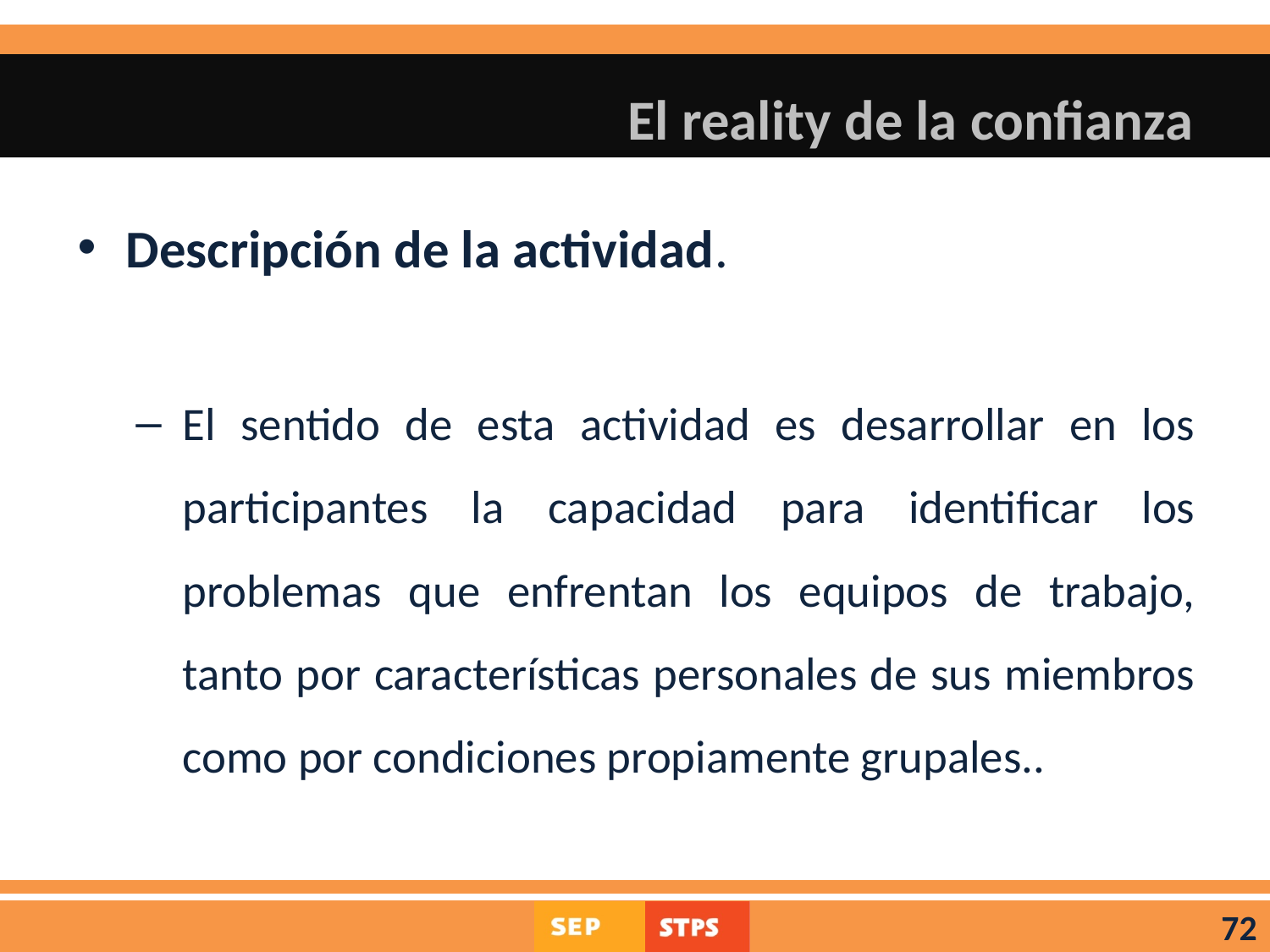

# El reality de la confianza
Descripción de la actividad.

El sentido de esta actividad es desarrollar en los participantes la capacidad para identificar los problemas que enfrentan los equipos de trabajo, tanto por características personales de sus miembros como por condiciones propiamente grupales..
72